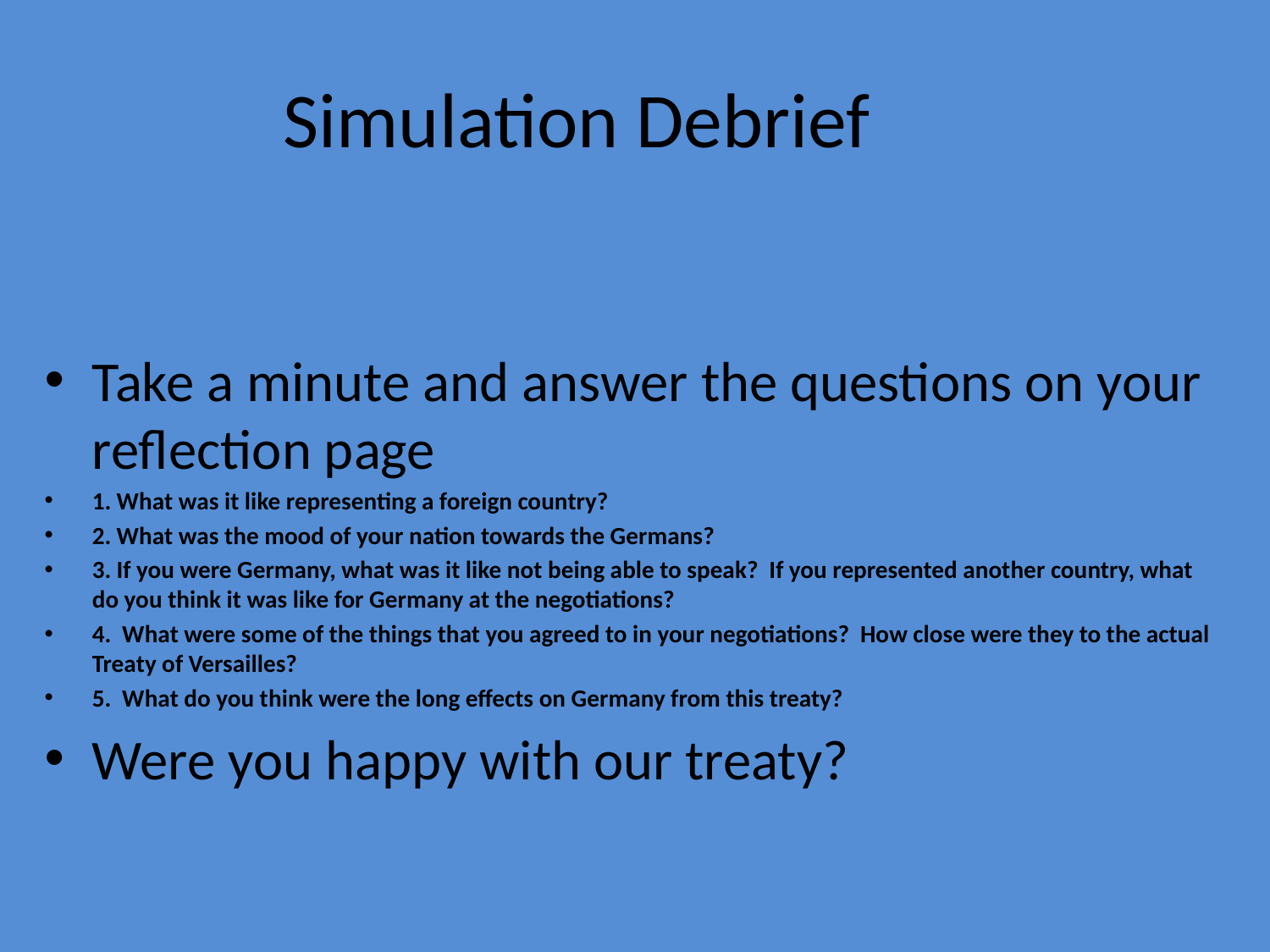

# Simulation Debrief
Take a minute and answer the questions on your reflection page
1. What was it like representing a foreign country?
2. What was the mood of your nation towards the Germans?
3. If you were Germany, what was it like not being able to speak?  If you represented another country, what do you think it was like for Germany at the negotiations?
4.  What were some of the things that you agreed to in your negotiations?  How close were they to the actual Treaty of Versailles?
5.  What do you think were the long effects on Germany from this treaty?
Were you happy with our treaty?